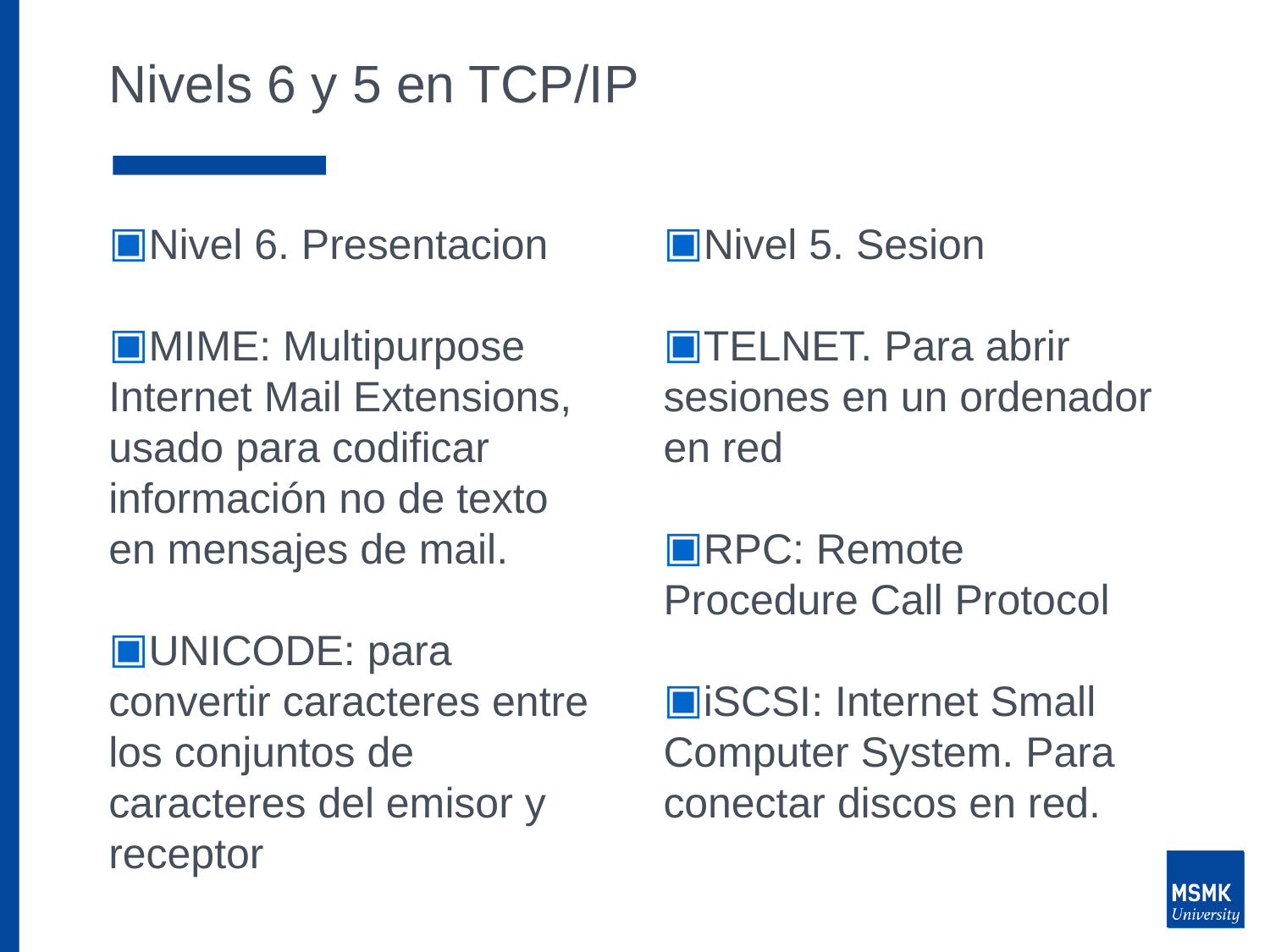

# Nivels 6 y 5 en TCP/IP
Nivel 5. Sesion

TELNET. Para abrir sesiones en un ordenador en red

RPC: Remote Procedure Call Protocol

iSCSI: Internet Small Computer System. Para conectar discos en red.
Nivel 6. Presentacion

MIME: Multipurpose Internet Mail Extensions, usado para codificar información no de texto en mensajes de mail.

UNICODE: para convertir caracteres entre los conjuntos de caracteres del emisor y receptor